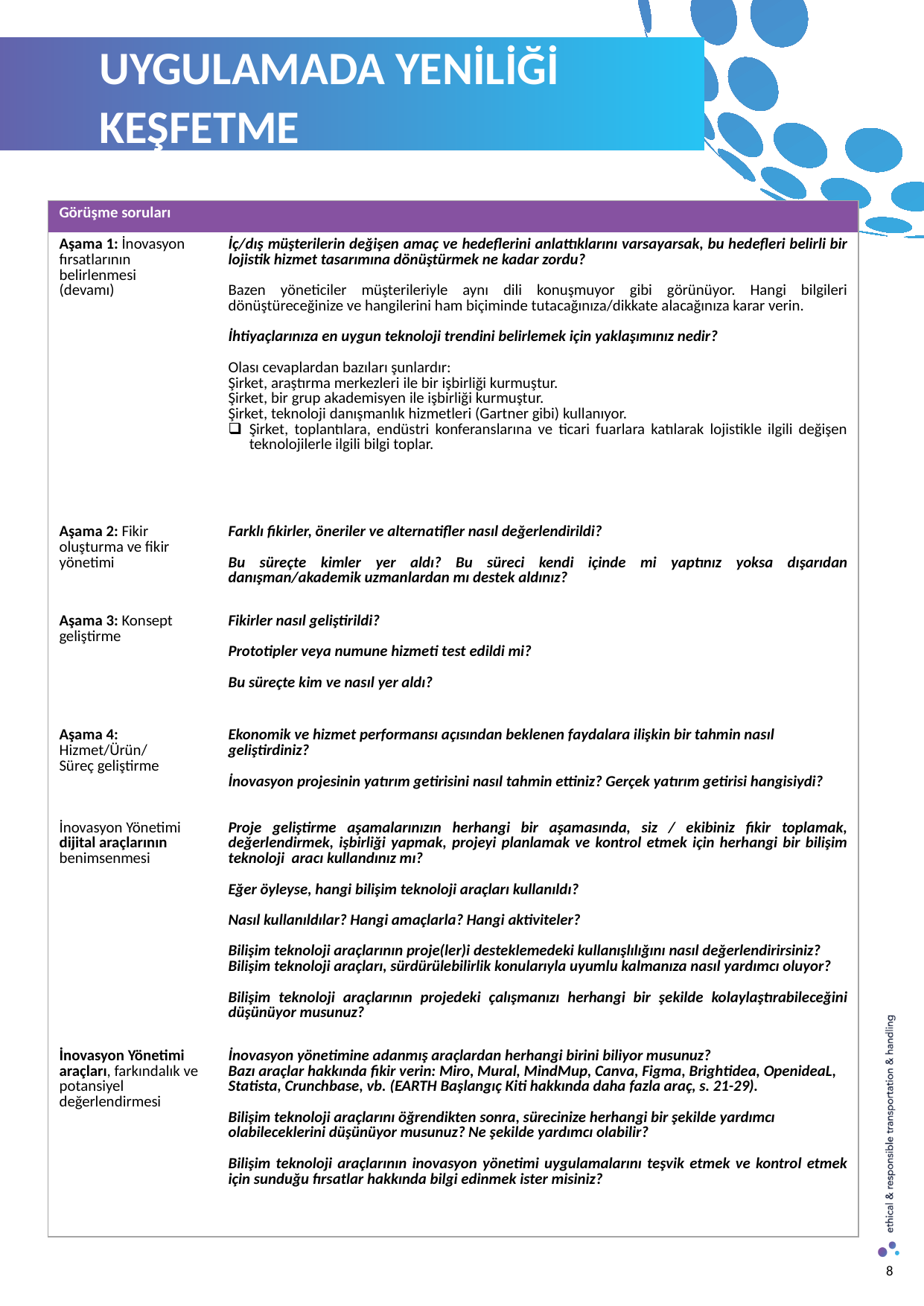

UYGULAMADA YENİLİĞİ KEŞFETME
| Görüşme soruları |  |
| --- | --- |
| Aşama 1: İnovasyon fırsatlarının belirlenmesi  (devamı) | İç/dış müşterilerin değişen amaç ve hedeflerini anlattıklarını varsayarsak, bu hedefleri belirli bir lojistik hizmet tasarımına dönüştürmek ne kadar zordu? Bazen yöneticiler müşterileriyle aynı dili konuşmuyor gibi görünüyor. Hangi bilgileri dönüştüreceğinize ve hangilerini ham biçiminde tutacağınıza/dikkate alacağınıza karar verin.   İhtiyaçlarınıza en uygun teknoloji trendini belirlemek için yaklaşımınız nedir?    Olası cevaplardan bazıları şunlardır:  Şirket, araştırma merkezleri ile bir işbirliği kurmuştur.  Şirket, bir grup akademisyen ile işbirliği kurmuştur.  Şirket, teknoloji danışmanlık hizmetleri (Gartner gibi) kullanıyor.  Şirket, toplantılara, endüstri konferanslarına ve ticari fuarlara katılarak lojistikle ilgili değişen teknolojilerle ilgili bilgi toplar. |
| Aşama 2: Fikir oluşturma ve fikir yönetimi | Farklı fikirler, öneriler ve alternatifler nasıl değerlendirildi?     Bu süreçte kimler yer aldı? Bu süreci kendi içinde mi yaptınız yoksa dışarıdan danışman/akademik uzmanlardan mı destek aldınız? |
| Aşama 3: Konsept geliştirme | Fikirler nasıl geliştirildi?    Prototipler veya numune hizmeti test edildi mi?    Bu süreçte kim ve nasıl yer aldı? |
| Aşama 4: Hizmet/Ürün/ Süreç geliştirme | Ekonomik ve hizmet performansı açısından beklenen faydalara ilişkin bir tahmin nasıl geliştirdiniz?    İnovasyon projesinin yatırım getirisini nasıl tahmin ettiniz? Gerçek yatırım getirisi hangisiydi? |
| İnovasyon Yönetimi dijital araçlarının benimsenmesi | Proje geliştirme aşamalarınızın herhangi bir aşamasında, siz / ekibiniz fikir toplamak, değerlendirmek, işbirliği yapmak, projeyi planlamak ve kontrol etmek için herhangi bir bilişim teknoloji aracı kullandınız mı?    Eğer öyleyse, hangi bilişim teknoloji araçları kullanıldı?    Nasıl kullanıldılar? Hangi amaçlarla? Hangi aktiviteler?    Bilişim teknoloji araçlarının proje(ler)i desteklemedeki kullanışlılığını nasıl değerlendirirsiniz?  Bilişim teknoloji araçları, sürdürülebilirlik konularıyla uyumlu kalmanıza nasıl yardımcı oluyor?    Bilişim teknoloji araçlarının projedeki çalışmanızı herhangi bir şekilde kolaylaştırabileceğini düşünüyor musunuz? |
| İnovasyon Yönetimi araçları, farkındalık ve potansiyel değerlendirmesi | İnovasyon yönetimine adanmış araçlardan herhangi birini biliyor musunuz?  Bazı araçlar hakkında fikir verin: Miro, Mural, MindMup, Canva, Figma, Brightidea, OpenideaL, Statista, Crunchbase, vb. (EARTH Başlangıç Kiti hakkında daha fazla araç, s. 21-29).    Bilişim teknoloji araçlarını öğrendikten sonra, sürecinize herhangi bir şekilde yardımcı olabileceklerini düşünüyor musunuz? Ne şekilde yardımcı olabilir?    Bilişim teknoloji araçlarının inovasyon yönetimi uygulamalarını teşvik etmek ve kontrol etmek için sunduğu fırsatlar hakkında bilgi edinmek ister misiniz? |
8